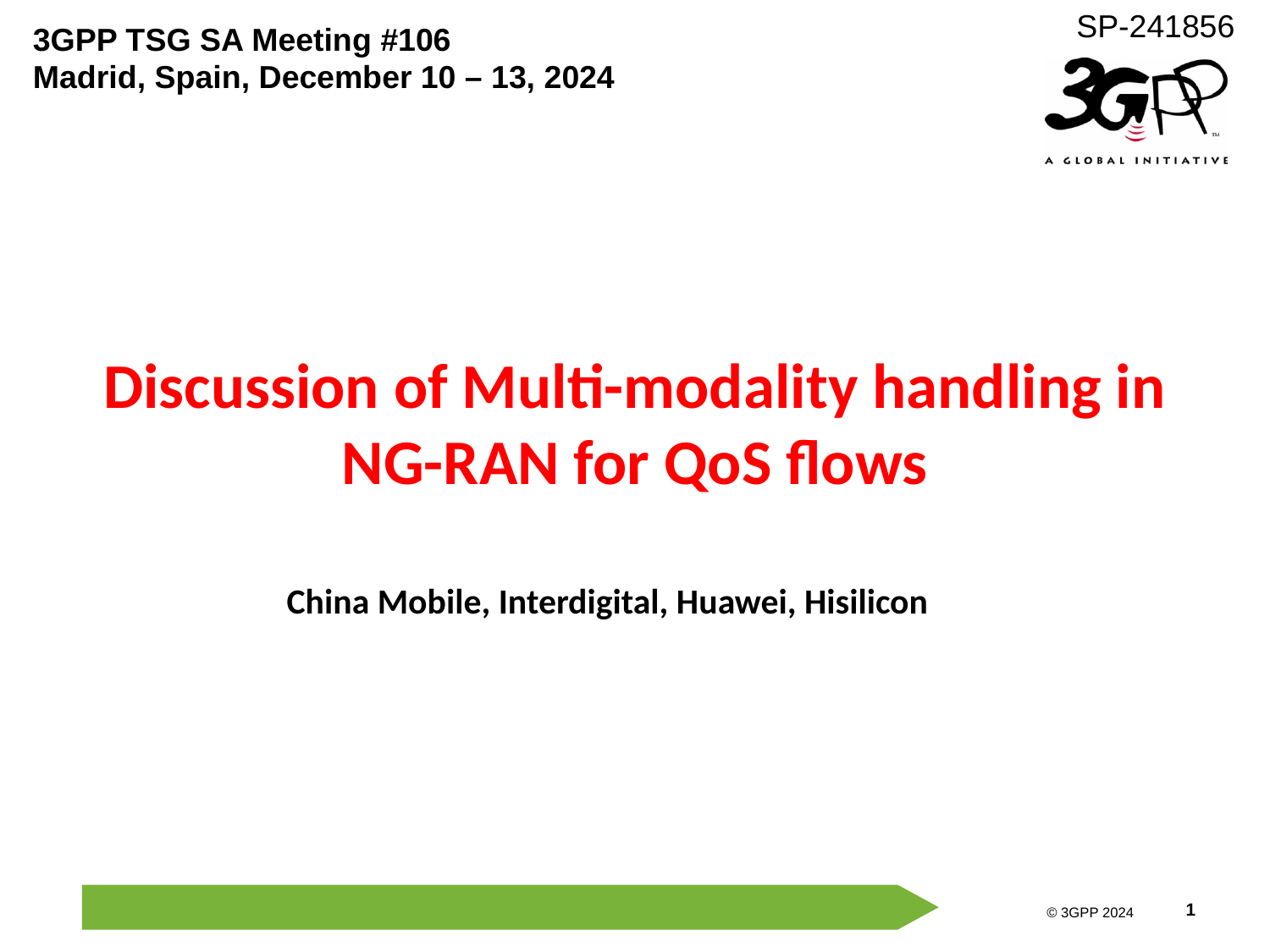

SP-241856

3GPP TSG SA Meeting #106
Madrid, Spain, December 10 – 13, 2024
# Discussion of Multi-modality handling in NG-RAN for QoS flows
China Mobile, Interdigital, Huawei, Hisilicon